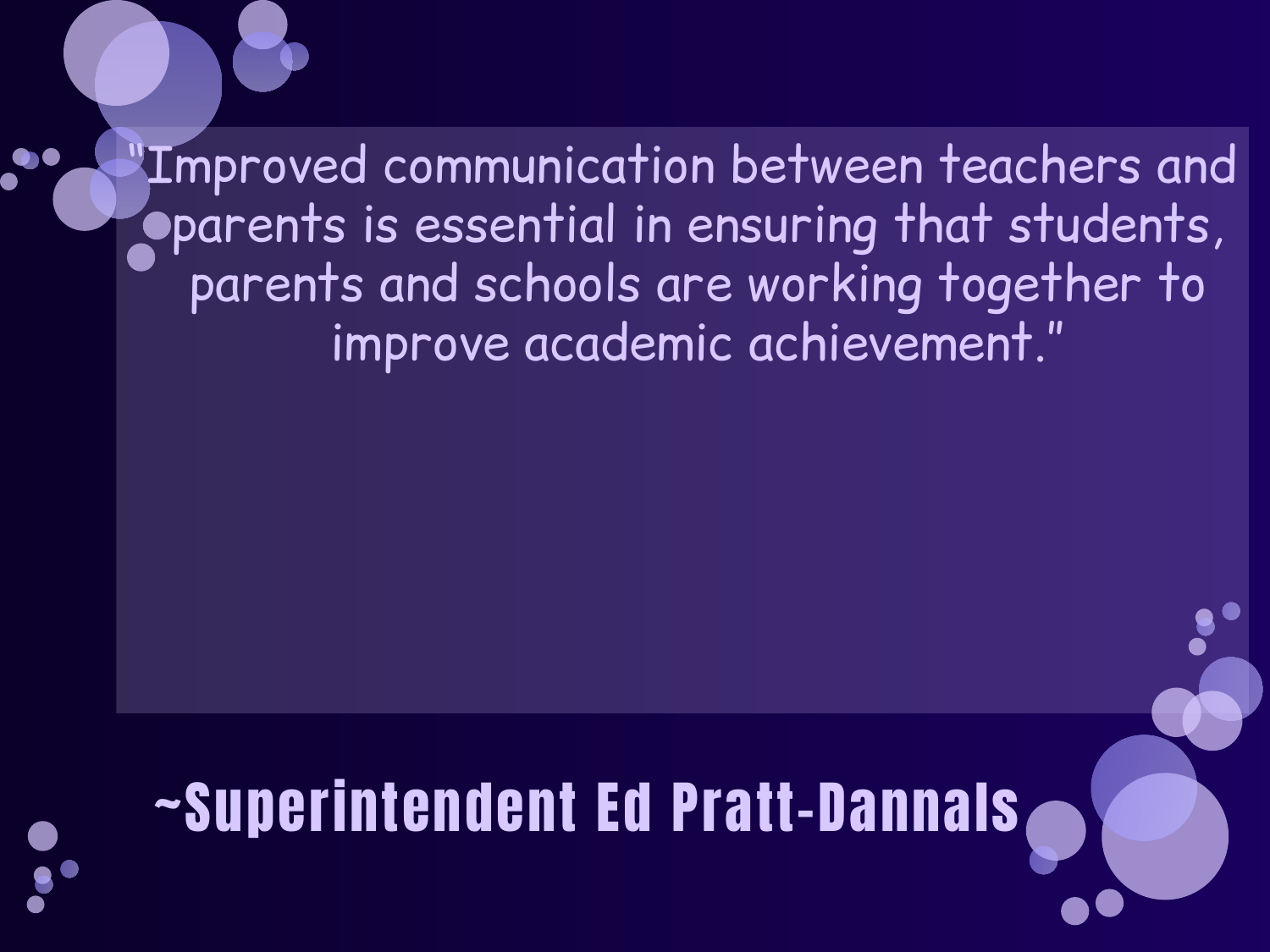

“Improved communication between teachers and parents is essential in ensuring that students, parents and schools are working together to improve academic achievement.”
# ~Superintendent Ed Pratt-Dannals